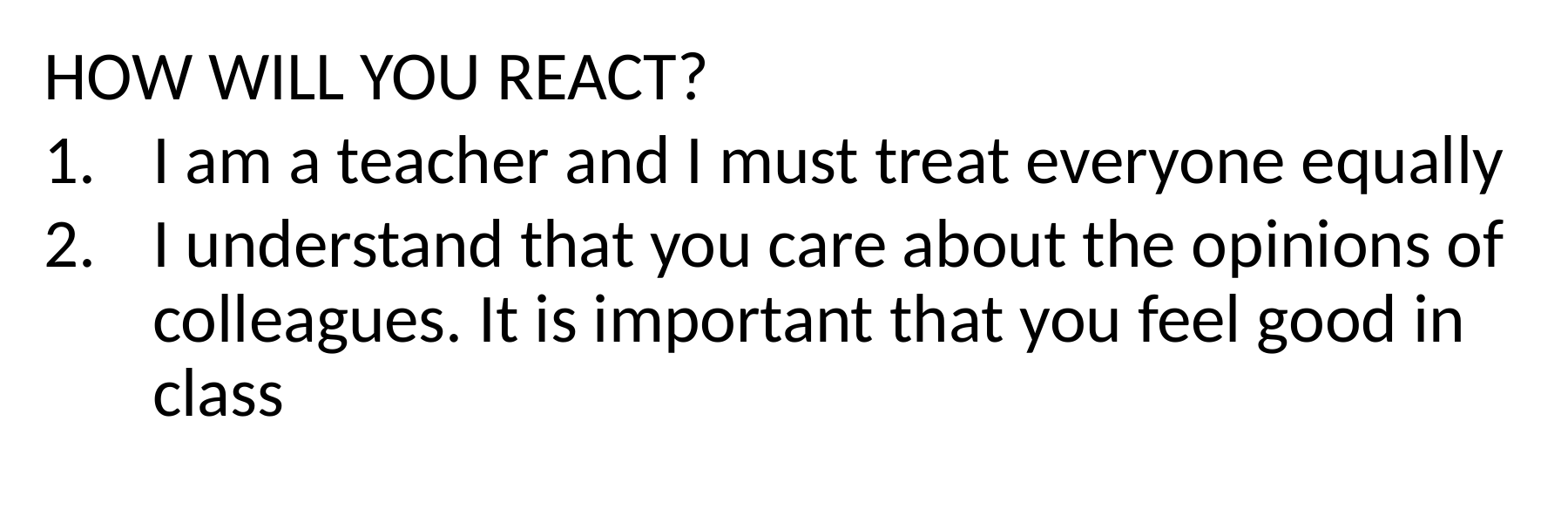

HOW WILL YOU REACT?
I am a teacher and I must treat everyone equally
I understand that you care about the opinions of colleagues. It is important that you feel good in class